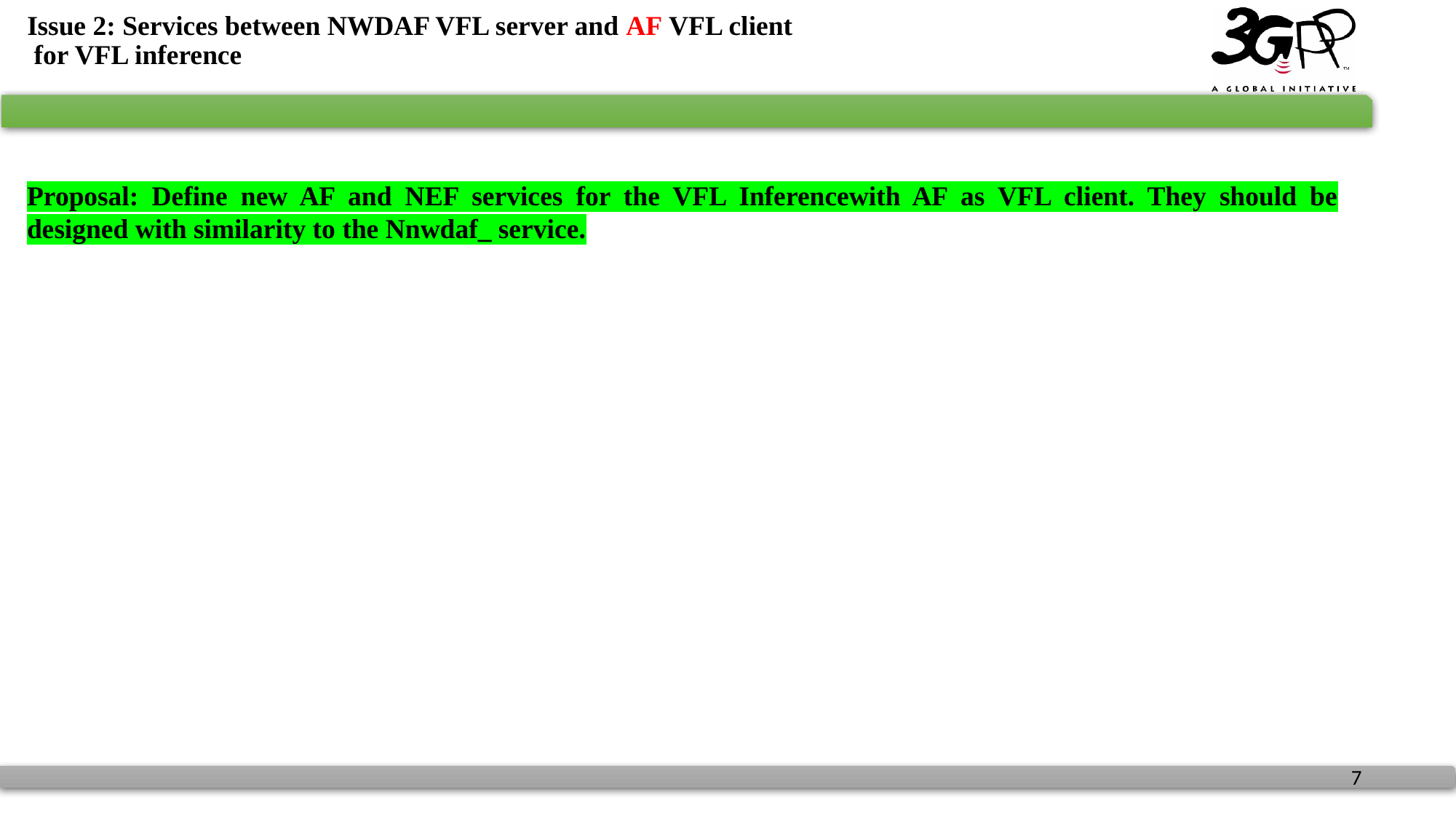

# Issue 2: Services between NWDAF VFL server and AF VFL client for VFL inference
Proposal: Define new AF and NEF services for the VFL Inferencewith AF as VFL client. They should be designed with similarity to the Nnwdaf_ service.